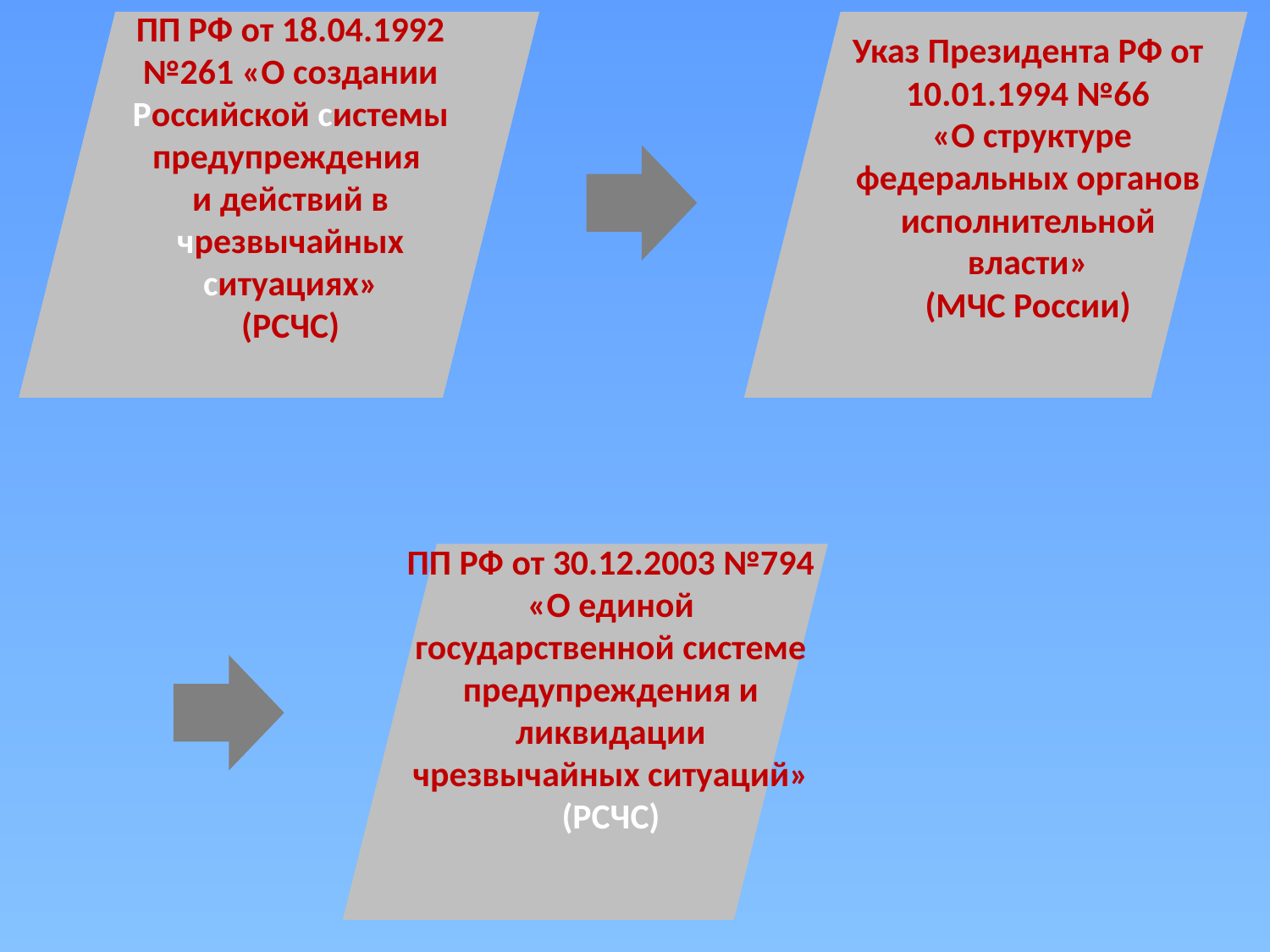

ПП РФ от 18.04.1992 №261 «О создании Российской системы предупреждения
и действий в чрезвычайных ситуациях»
(РСЧС)

Указ Президента РФ от 10.01.1994 №66
 «О структуре федеральных органов исполнительной власти»
(МЧС России)

ПП РФ от 30.12.2003 №794 «О единой государственной системе предупреждения и ликвидации чрезвычайных ситуаций»
(РСЧС)